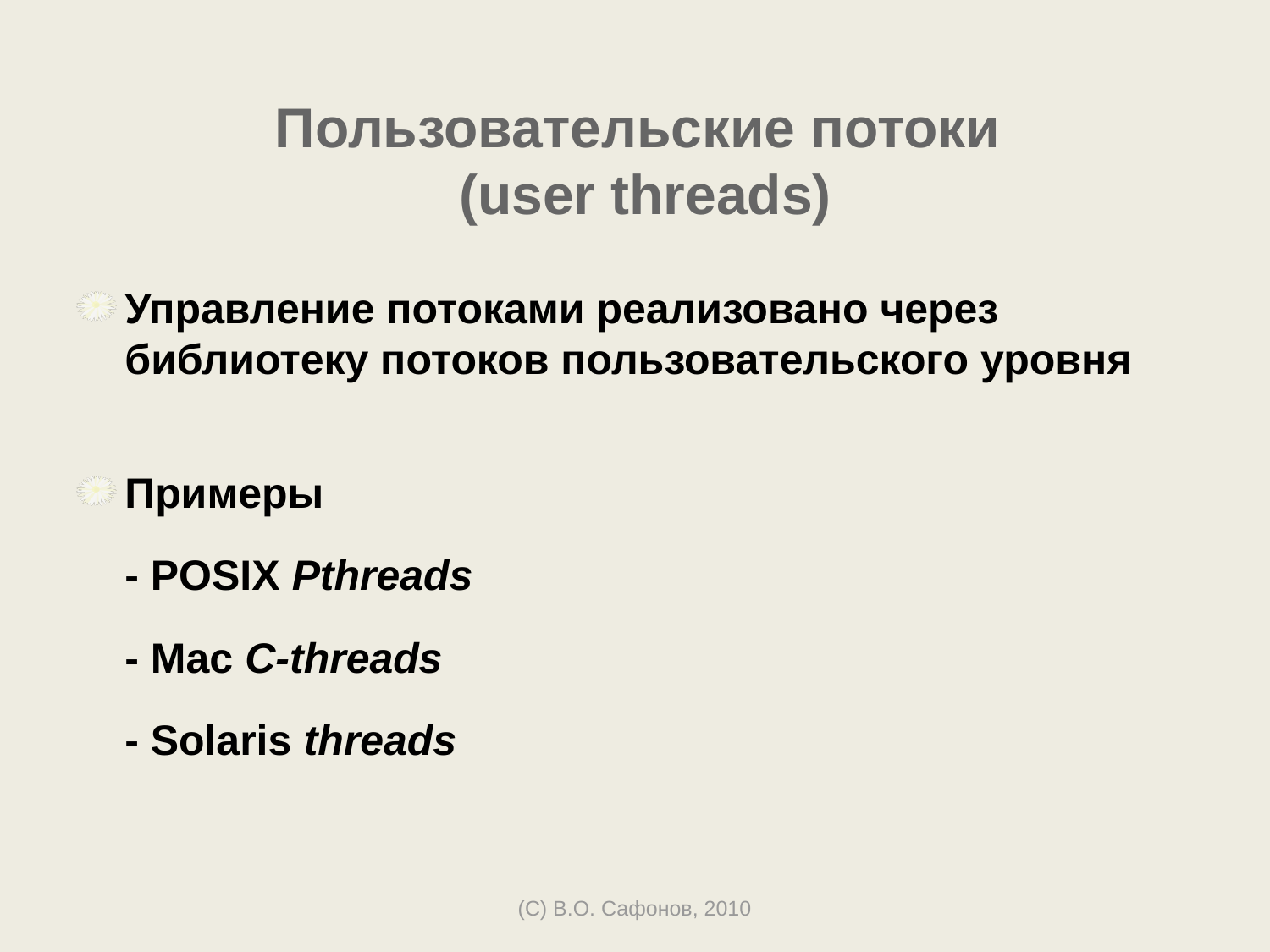

# Пользовательские потоки (user threads)
Управление потоками реализовано через библиотеку потоков пользовательского уровня
Примеры
	- POSIX Pthreads
	- Mac C-threads
	- Solaris threads

(C) В.О. Сафонов, 2010